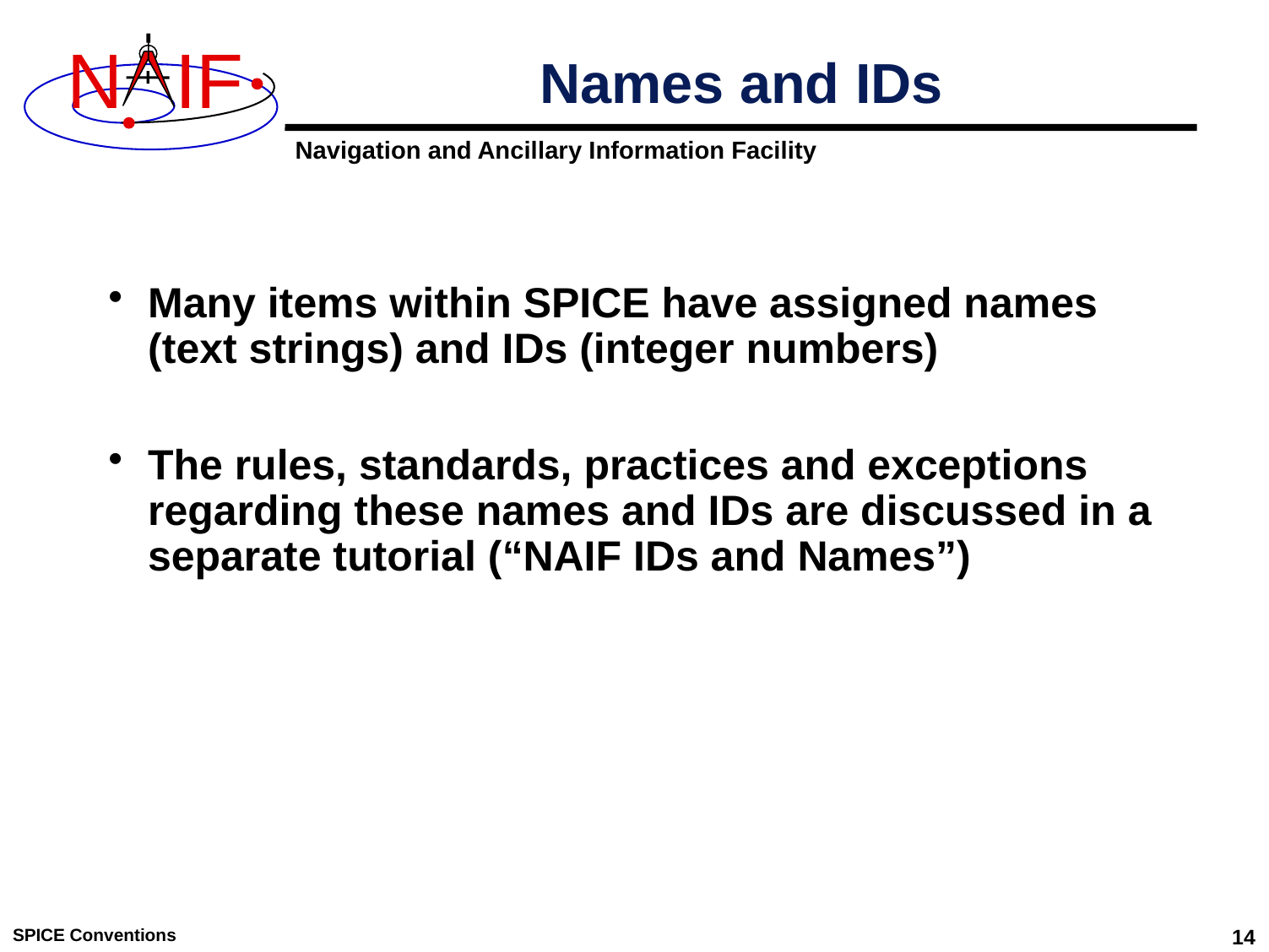

# Names and IDs
Many items within SPICE have assigned names (text strings) and IDs (integer numbers)

The rules, standards, practices and exceptions regarding these names and IDs are discussed in a separate tutorial (“NAIF IDs and Names”)

SPICE Conventions
14